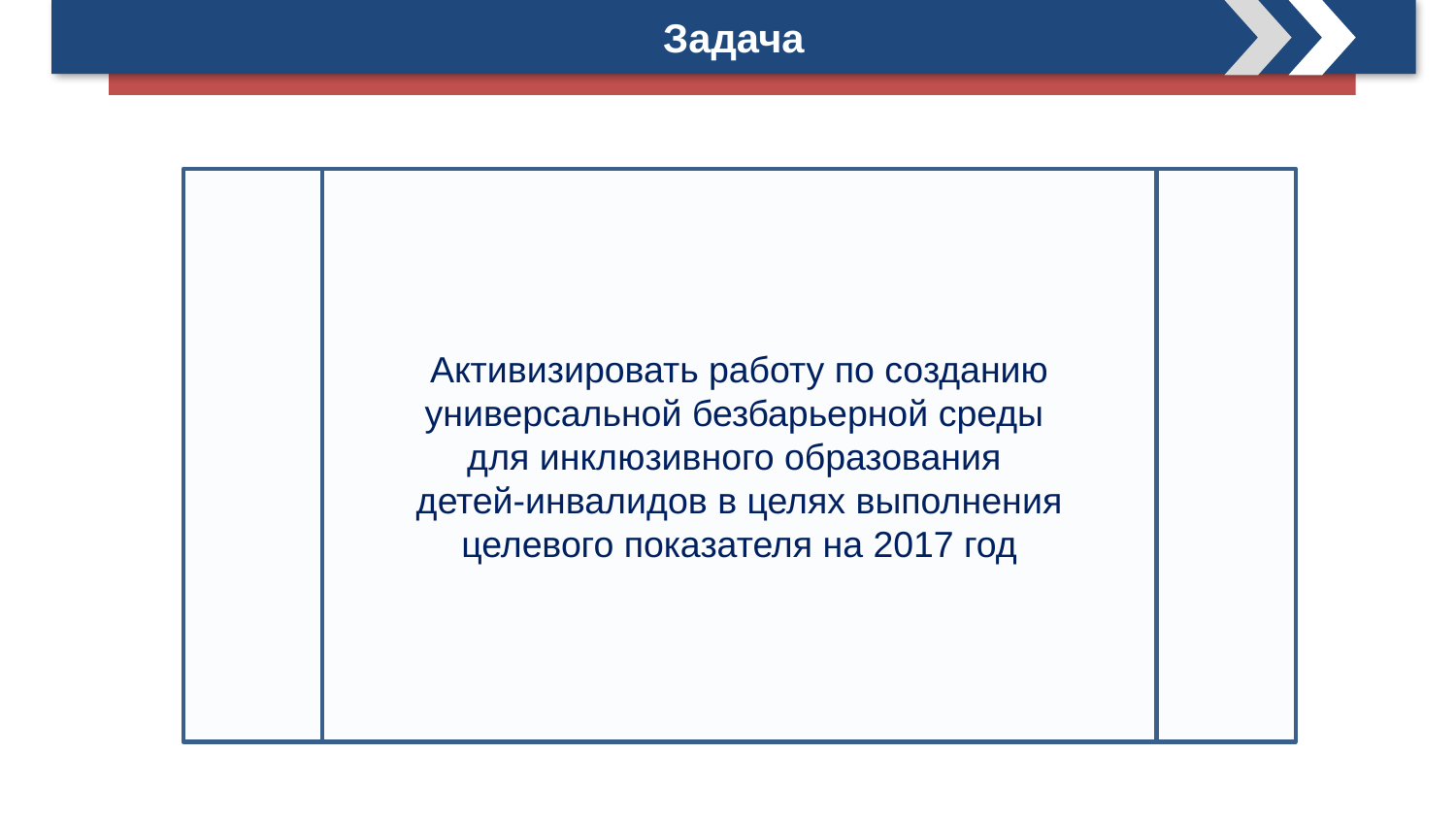

Задача

Активизировать работу по созданию универсальной безбарьерной среды
для инклюзивного образования
детей-инвалидов в целях выполнения целевого показателя на 2017 год